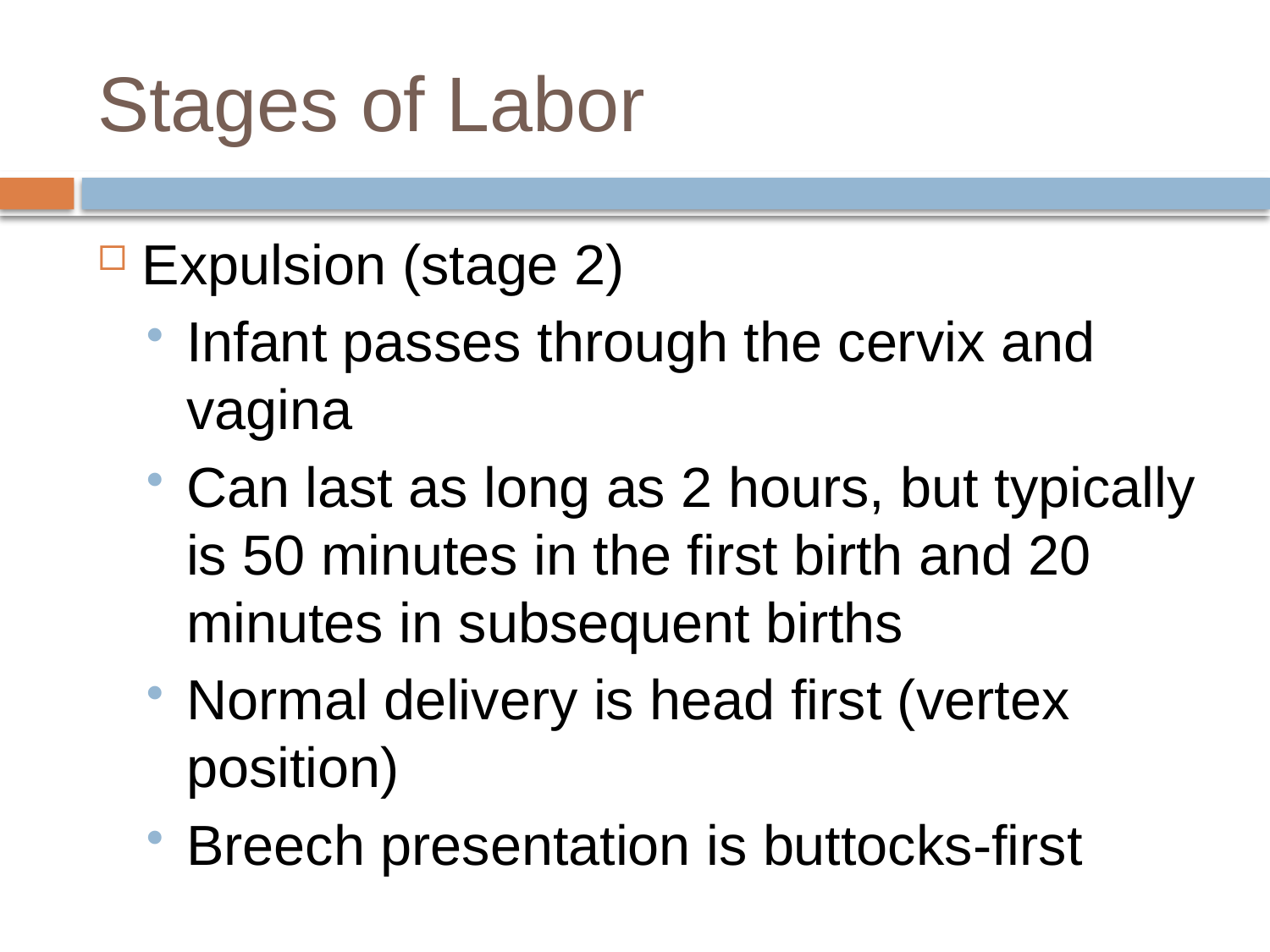

# Stages of Labor
Expulsion (stage 2)
Infant passes through the cervix and vagina
Can last as long as 2 hours, but typically is 50 minutes in the first birth and 20 minutes in subsequent births
Normal delivery is head first (vertex position)
Breech presentation is buttocks-first